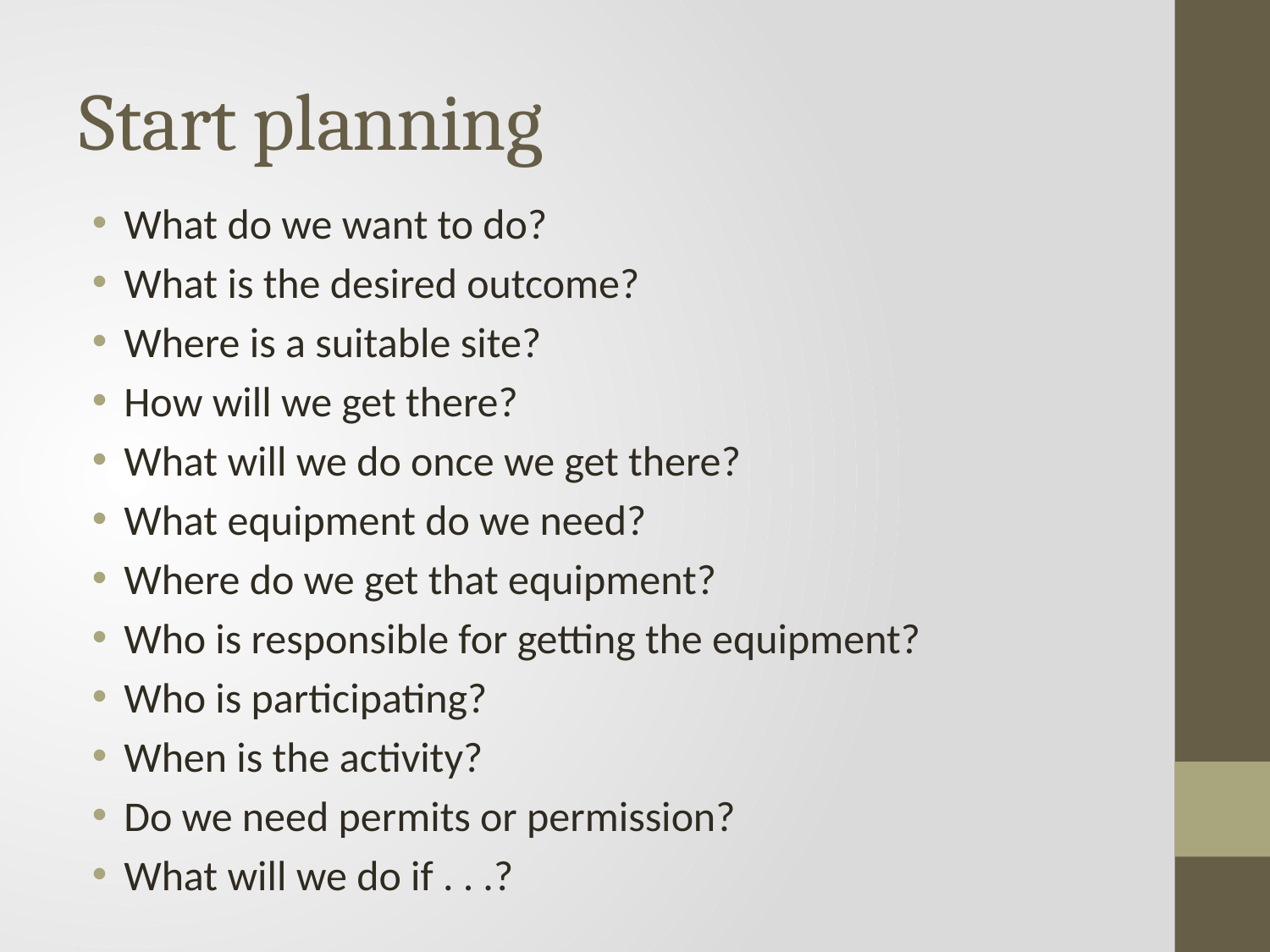

# Start planning
What do we want to do?
What is the desired outcome?
Where is a suitable site?
How will we get there?
What will we do once we get there?
What equipment do we need?
Where do we get that equipment?
Who is responsible for getting the equipment?
Who is participating?
When is the activity?
Do we need permits or permission?
What will we do if . . .?